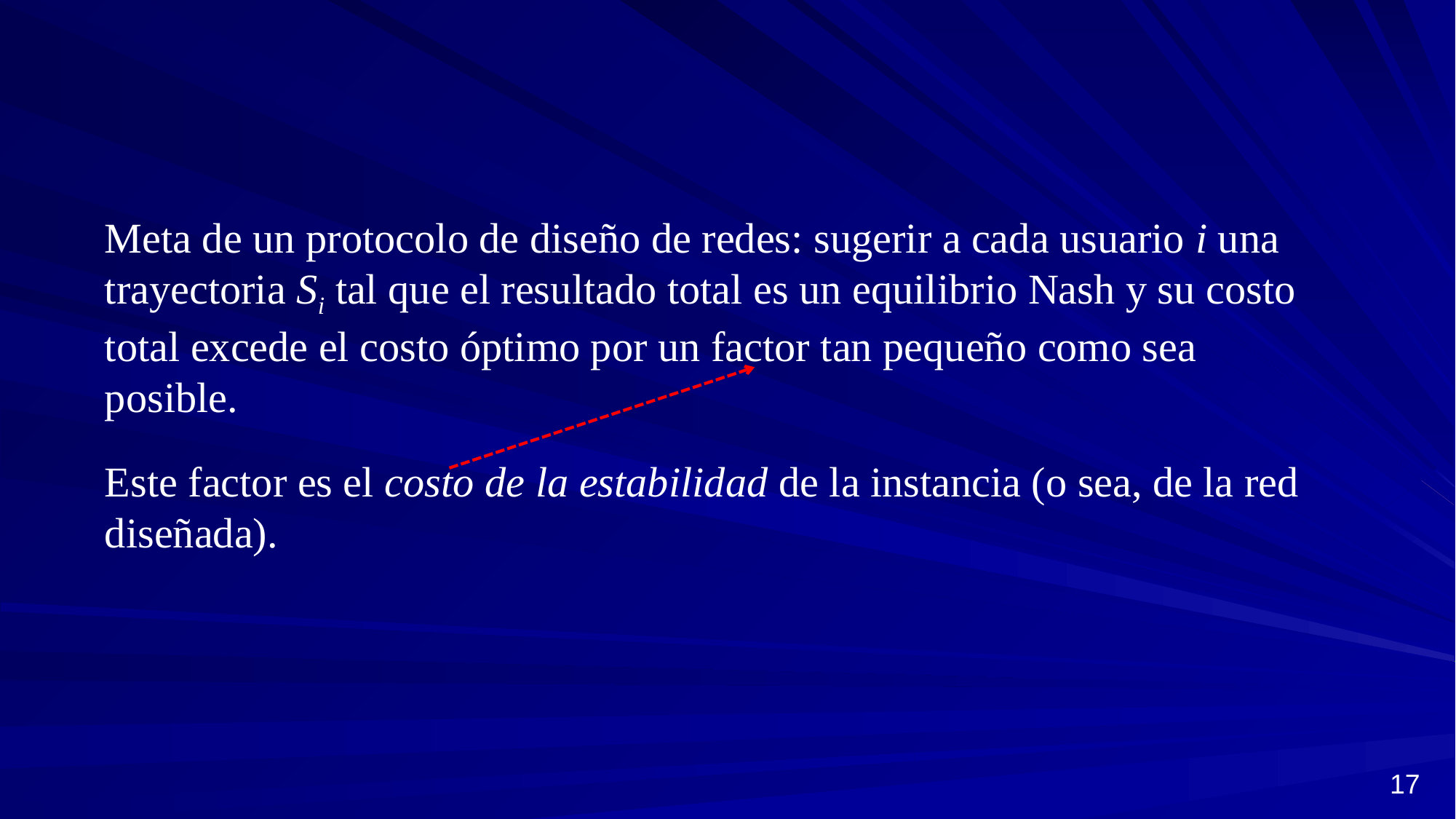

Meta de un protocolo de diseño de redes: sugerir a cada usuario i una trayectoria Si tal que el resultado total es un equilibrio Nash y su costo total excede el costo óptimo por un factor tan pequeño como sea posible.
Este factor es el costo de la estabilidad de la instancia (o sea, de la red diseñada).
17